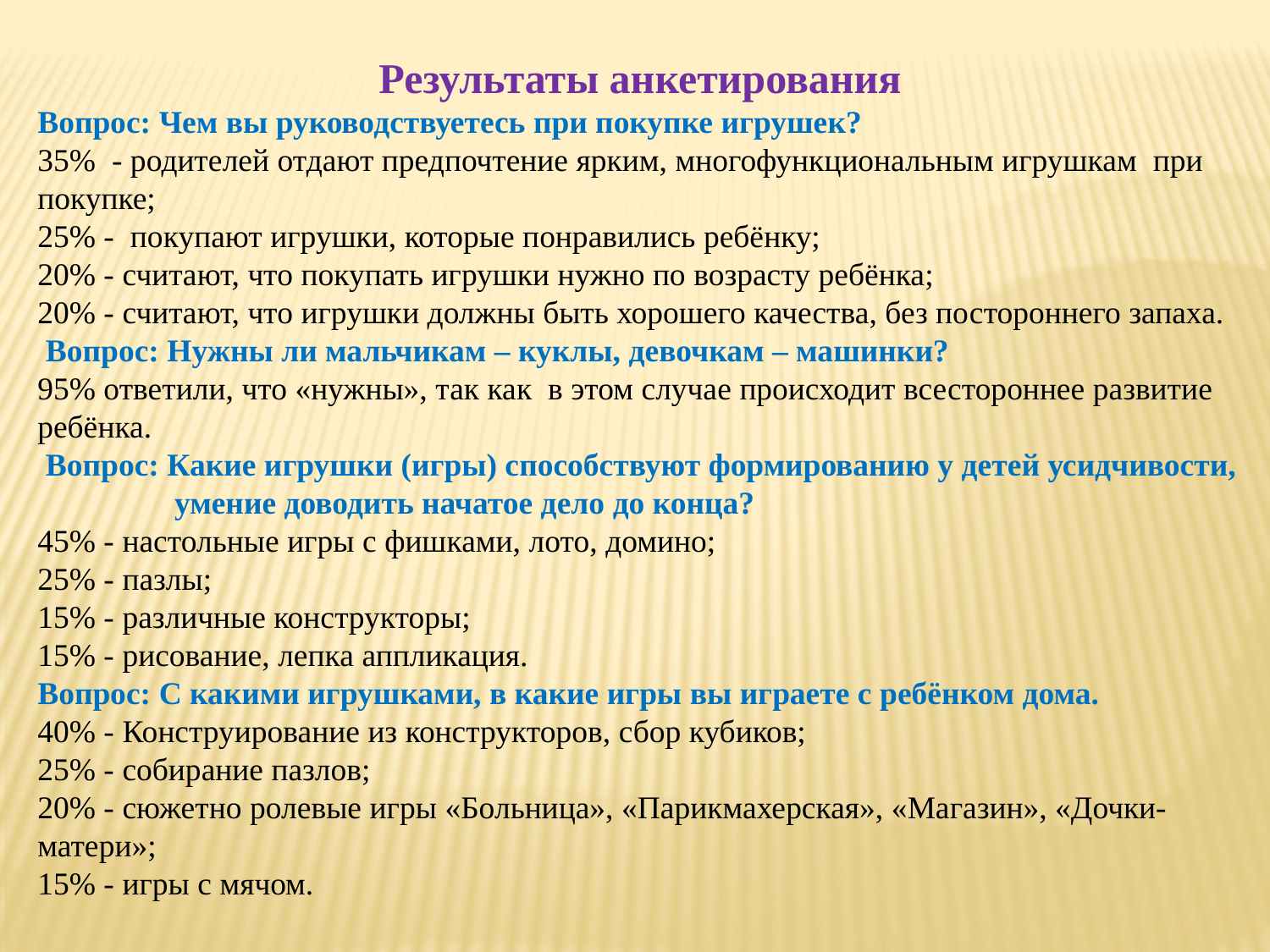

Результаты анкетирования
Вопрос: Чем вы руководствуетесь при покупке игрушек?
35%  - родителей отдают предпочтение ярким, многофункциональным игрушкам  при покупке;
25% -  покупают игрушки, которые понравились ребёнку;
20% - считают, что покупать игрушки нужно по возрасту ребёнка;
20% - считают, что игрушки должны быть хорошего качества, без постороннего запаха.
 Вопрос: Нужны ли мальчикам – куклы, девочкам – машинки?
95% ответили, что «нужны», так как  в этом случае происходит всестороннее развитие ребёнка.
 Вопрос: Какие игрушки (игры) способствуют формированию у детей усидчивости,
                 умение доводить начатое дело до конца?
45% - настольные игры с фишками, лото, домино;
25% - пазлы;
15% - различные конструкторы;
15% - рисование, лепка аппликация.
Вопрос: С какими игрушками, в какие игры вы играете с ребёнком дома.
40% - Конструирование из конструкторов, сбор кубиков;
25% - собирание пазлов;
20% - сюжетно ролевые игры «Больница», «Парикмахерская», «Магазин», «Дочки-матери»;
15% - игры с мячом.